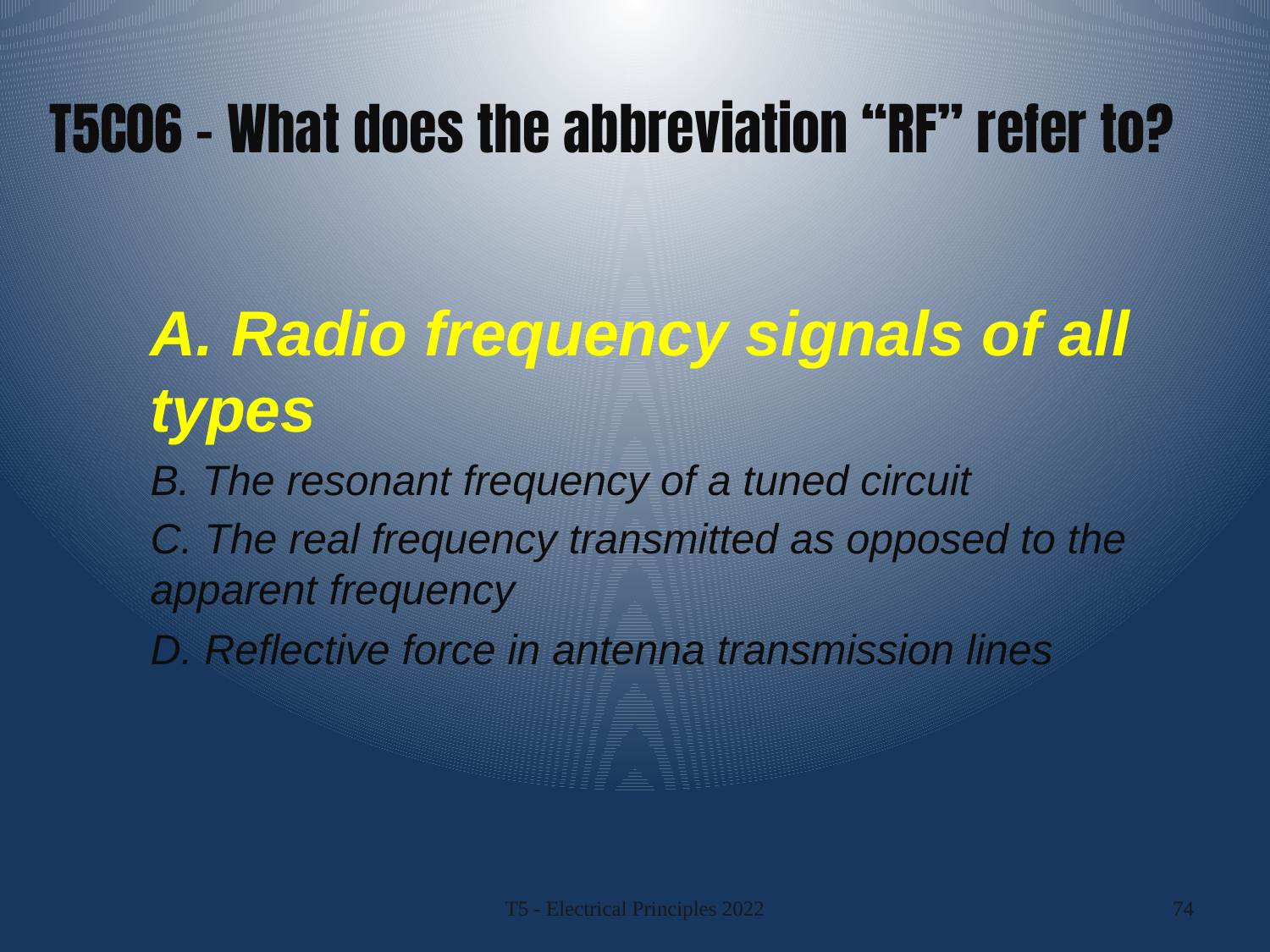

# T5C06 - What does the abbreviation “RF” refer to?
A. Radio frequency signals of all types
B. The resonant frequency of a tuned circuit
C. The real frequency transmitted as opposed to the apparent frequency
D. Reflective force in antenna transmission lines

T5 - Electrical Principles 2022
74